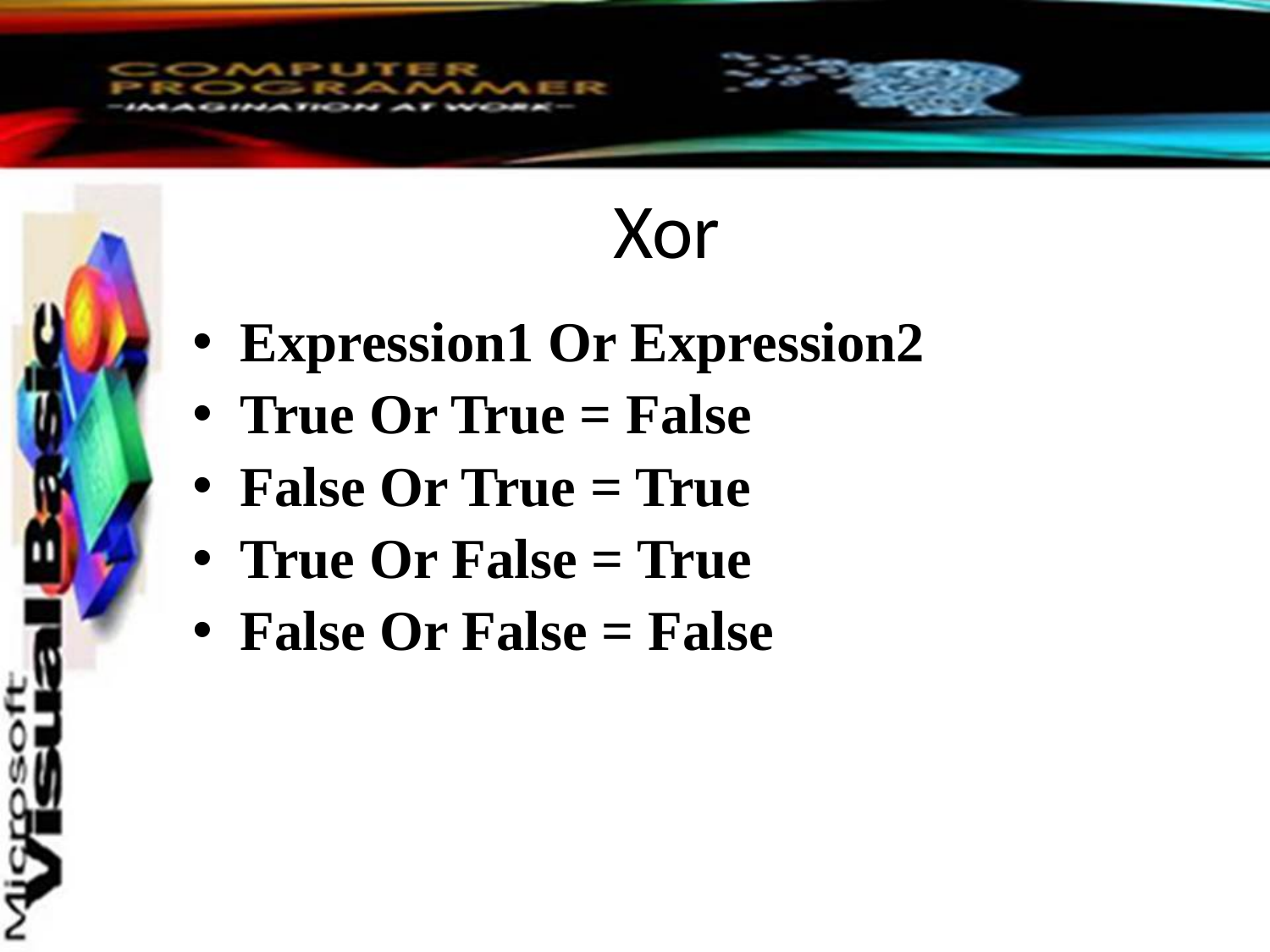

# Xor
Expression1 Or Expression2
True Or True = False
False Or True = True
True Or False = True
False Or False = False